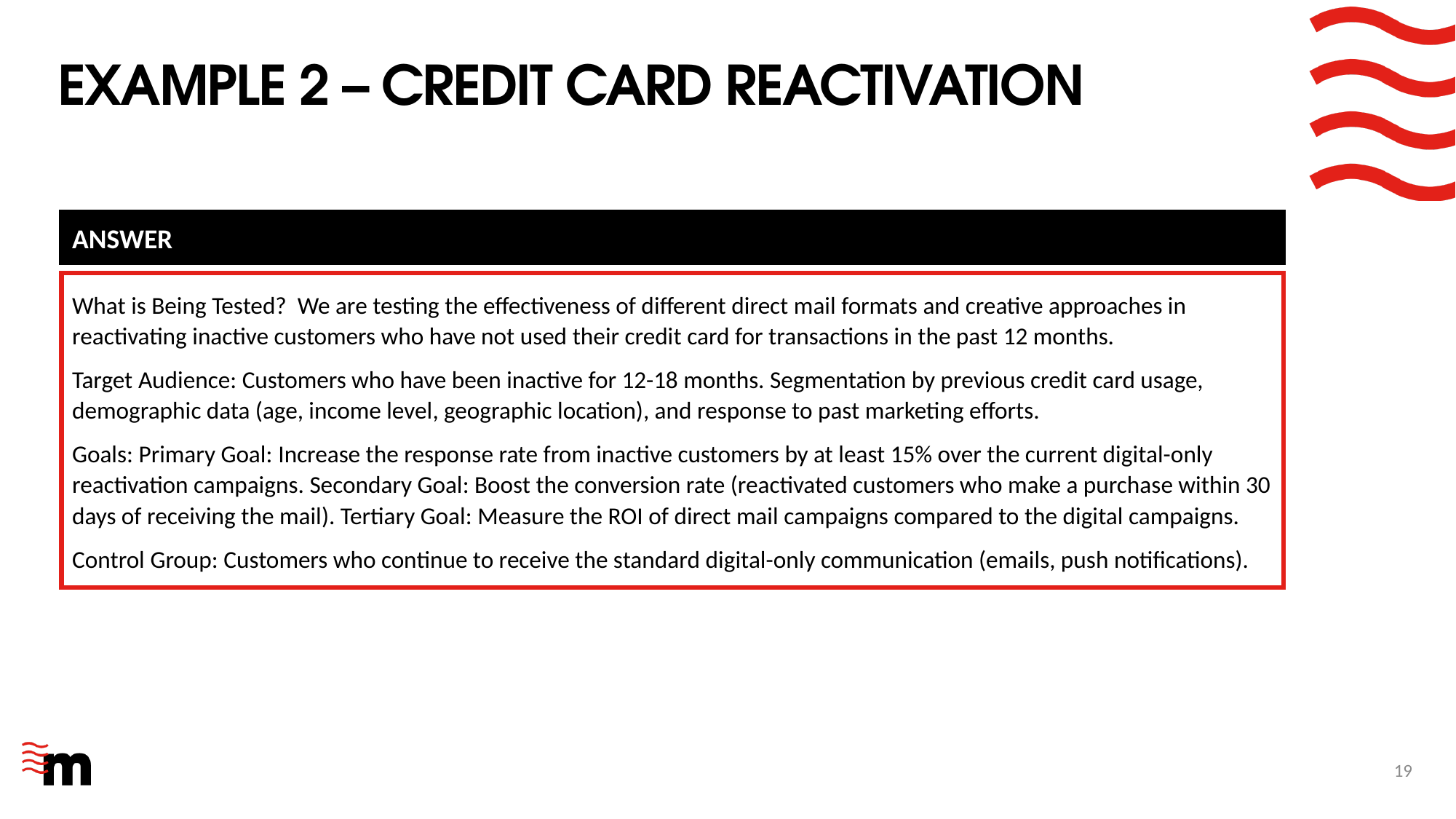

# Example 2 – credit card reactivation

ANSWER
What is Being Tested?  We are testing the effectiveness of different direct mail formats and creative approaches in reactivating inactive customers who have not used their credit card for transactions in the past 12 months.
Target Audience: Customers who have been inactive for 12-18 months. Segmentation by previous credit card usage, demographic data (age, income level, geographic location), and response to past marketing efforts.
Goals: Primary Goal: Increase the response rate from inactive customers by at least 15% over the current digital-only reactivation campaigns. Secondary Goal: Boost the conversion rate (reactivated customers who make a purchase within 30 days of receiving the mail). Tertiary Goal: Measure the ROI of direct mail campaigns compared to the digital campaigns.
Control Group: Customers who continue to receive the standard digital-only communication (emails, push notifications).
19